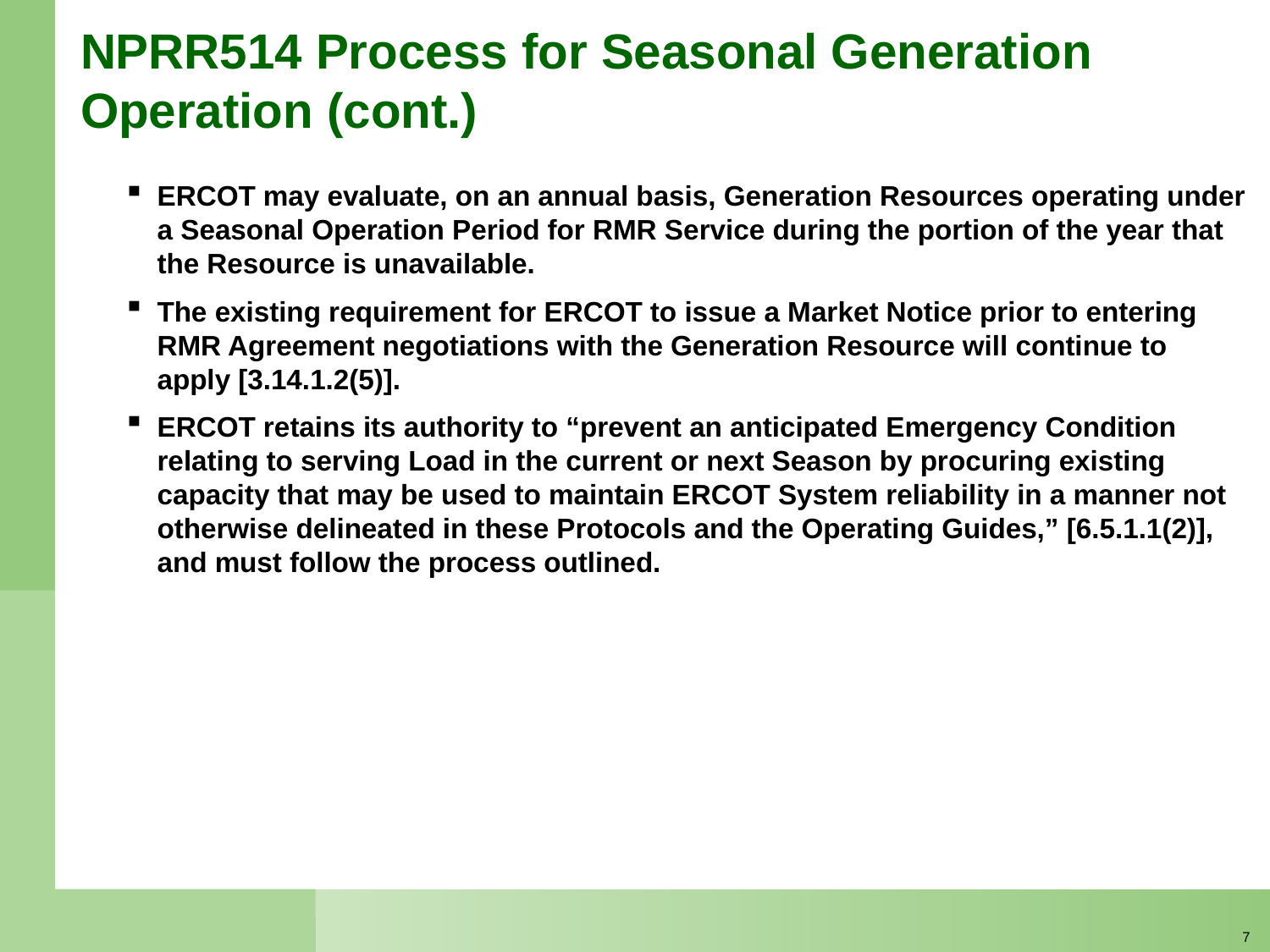

# NPRR514 Process for Seasonal Generation Operation (cont.)
ERCOT may evaluate, on an annual basis, Generation Resources operating under a Seasonal Operation Period for RMR Service during the portion of the year that the Resource is unavailable.
The existing requirement for ERCOT to issue a Market Notice prior to entering RMR Agreement negotiations with the Generation Resource will continue to apply [3.14.1.2(5)].
ERCOT retains its authority to “prevent an anticipated Emergency Condition relating to serving Load in the current or next Season by procuring existing capacity that may be used to maintain ERCOT System reliability in a manner not otherwise delineated in these Protocols and the Operating Guides,” [6.5.1.1(2)], and must follow the process outlined.

7